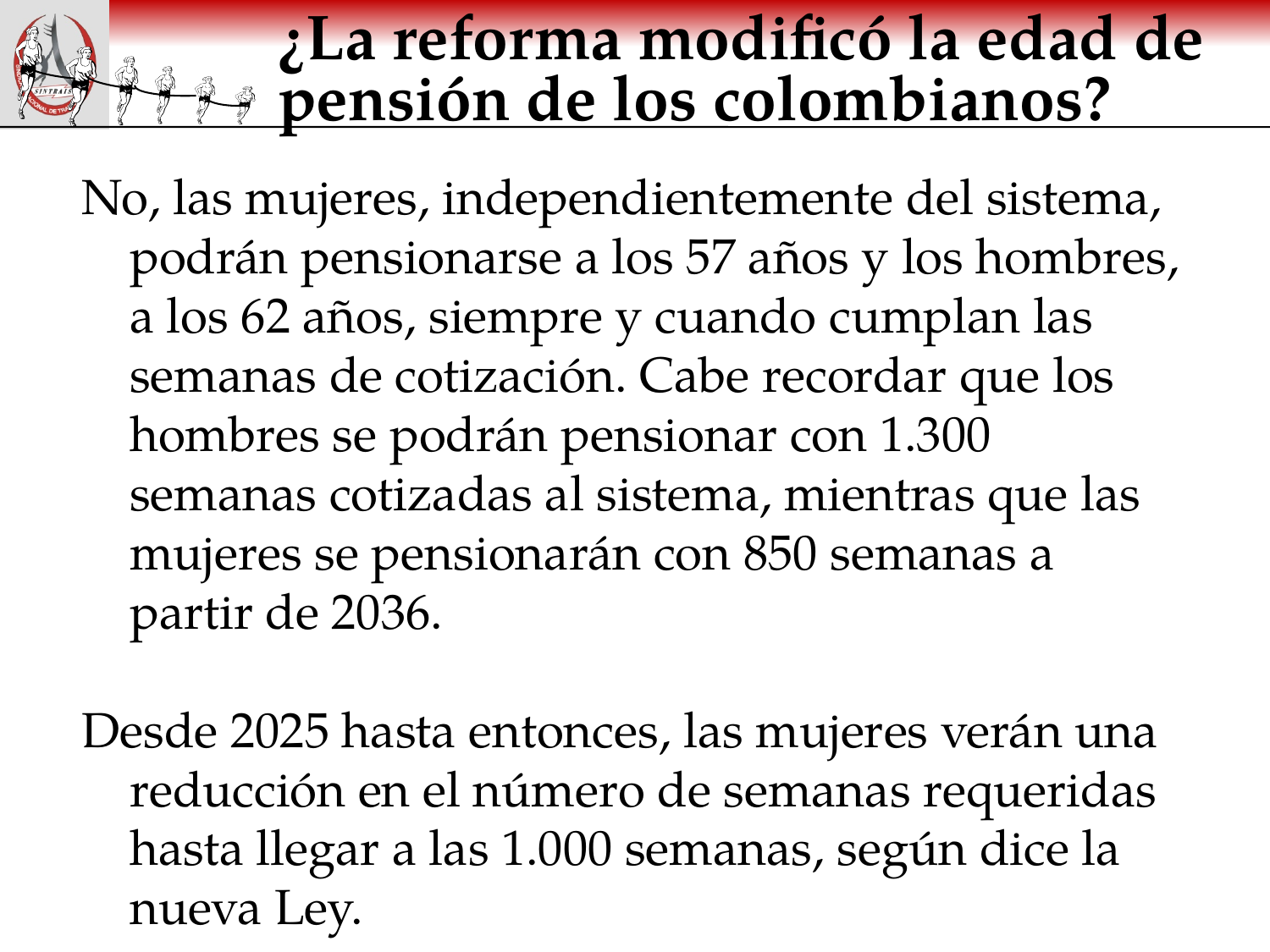

# ¿La reforma modificó la edad de pensión de los colombianos?
No, las mujeres, independientemente del sistema, podrán pensionarse a los 57 años y los hombres, a los 62 años, siempre y cuando cumplan las semanas de cotización. Cabe recordar que los hombres se podrán pensionar con 1.300 semanas cotizadas al sistema, mientras que las mujeres se pensionarán con 850 semanas a partir de 2036.

Desde 2025 hasta entonces, las mujeres verán una reducción en el número de semanas requeridas hasta llegar a las 1.000 semanas, según dice la nueva Ley.